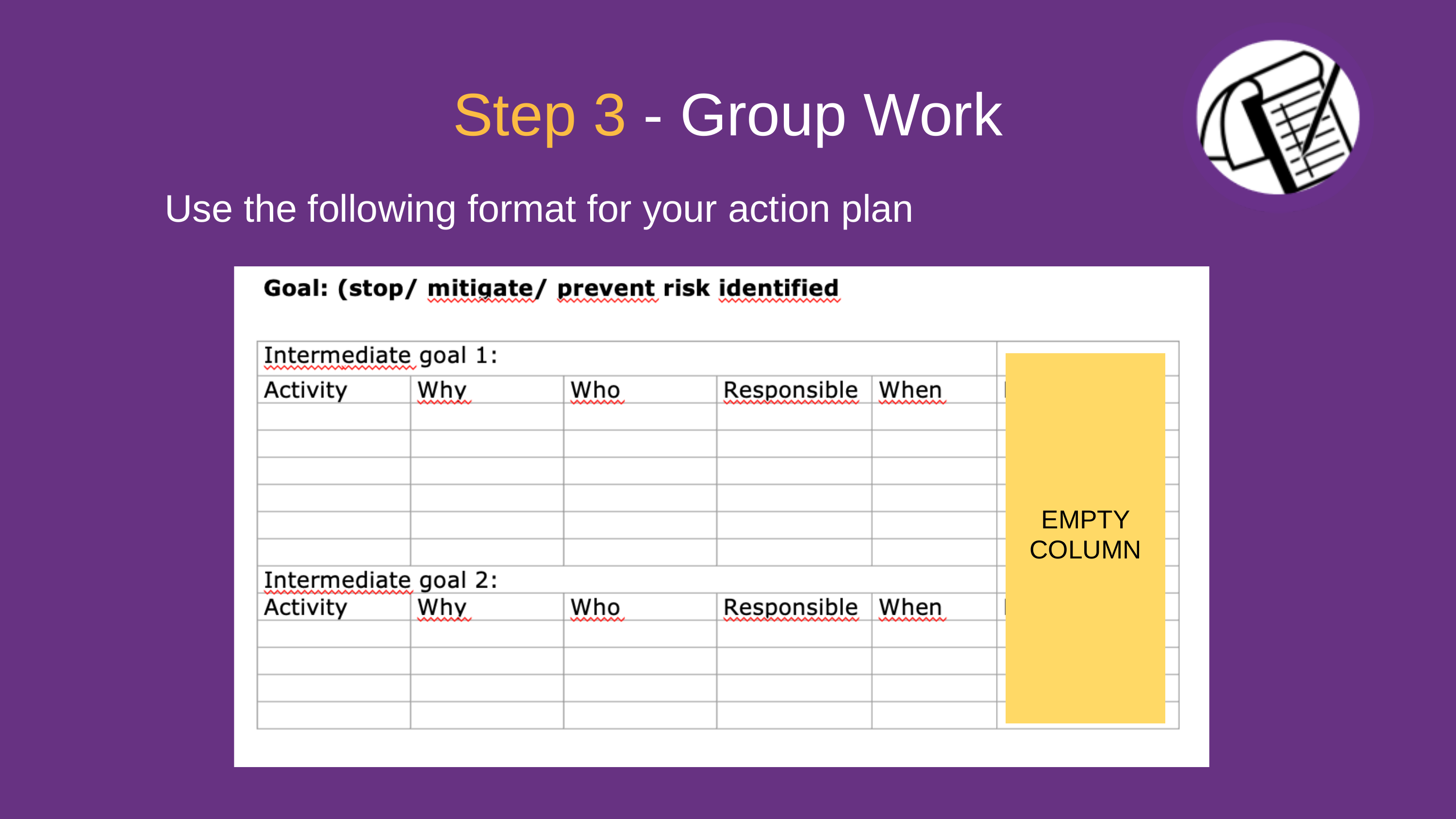

Step 3 - Group Work
Use the following format for your action plan

EMPTY COLUMN